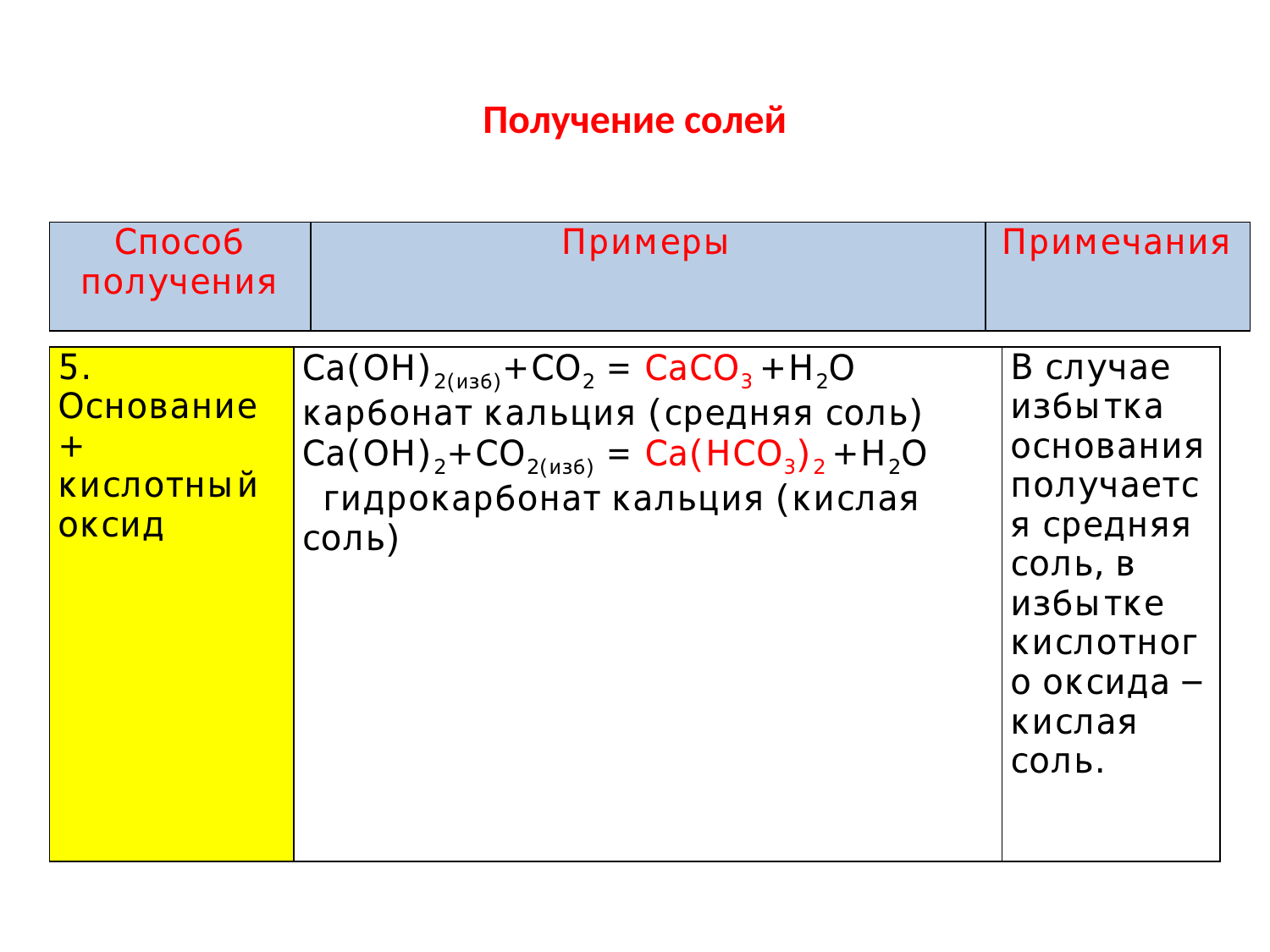

# Получение солей
| Способ получения | Примеры | Примечания |
| --- | --- | --- |
| 5. Основание + кислотный оксид | Ca(OH)2(изб)+CO2 = CaCO3 +H2O карбонат кальция (средняя соль) Ca(OH)2+CO2(изб) = Ca(НCO3)2 +H2O гидрокарбонат кальция (кислая соль) | В случае избытка основания получается средняя соль, в избытке кислотного оксида – кислая соль. |
| --- | --- | --- |